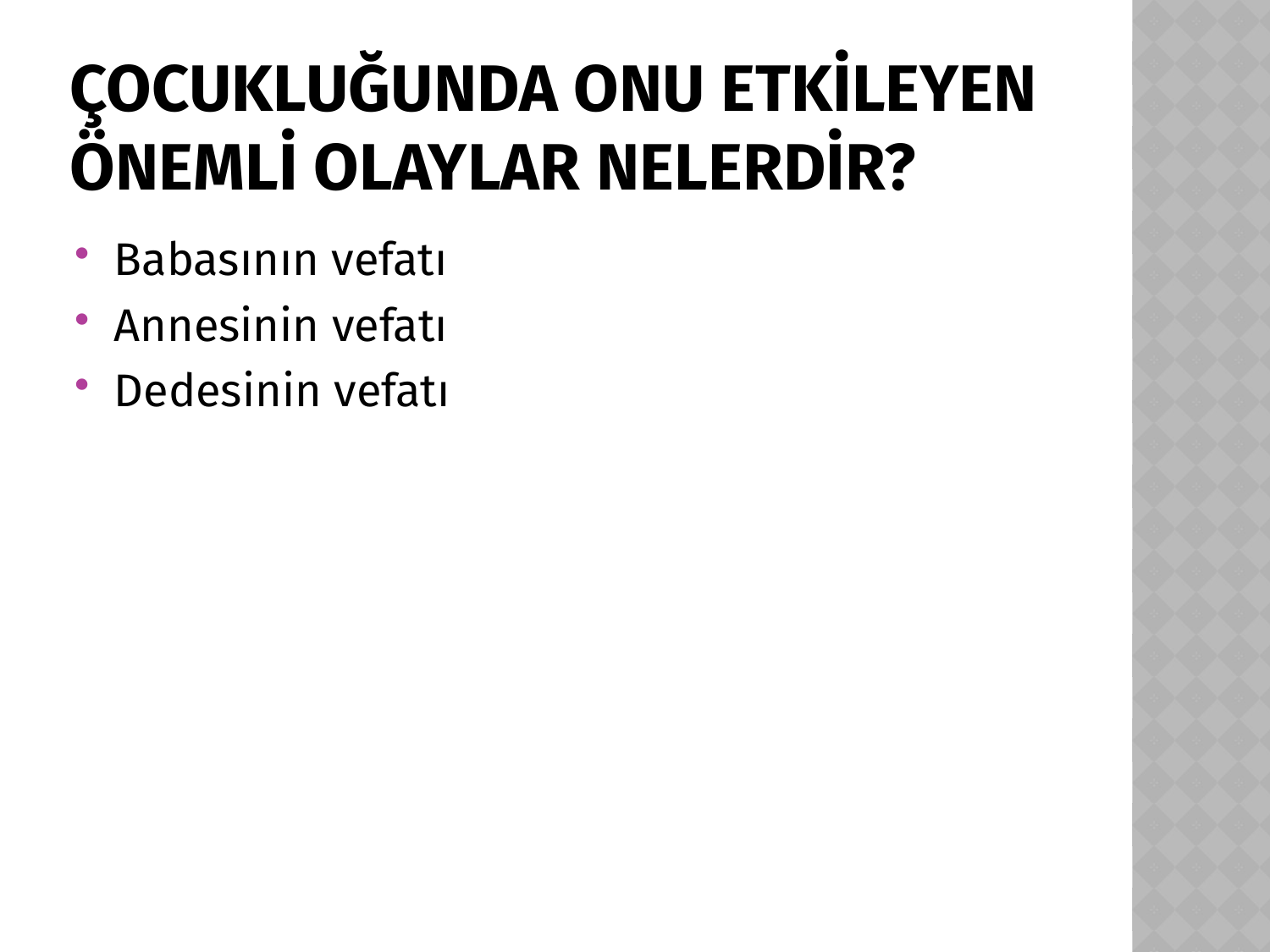

# Çocukluğunda onu etkileyen önemli olaylar nelerdir?
Babasının vefatı
Annesinin vefatı
Dedesinin vefatı